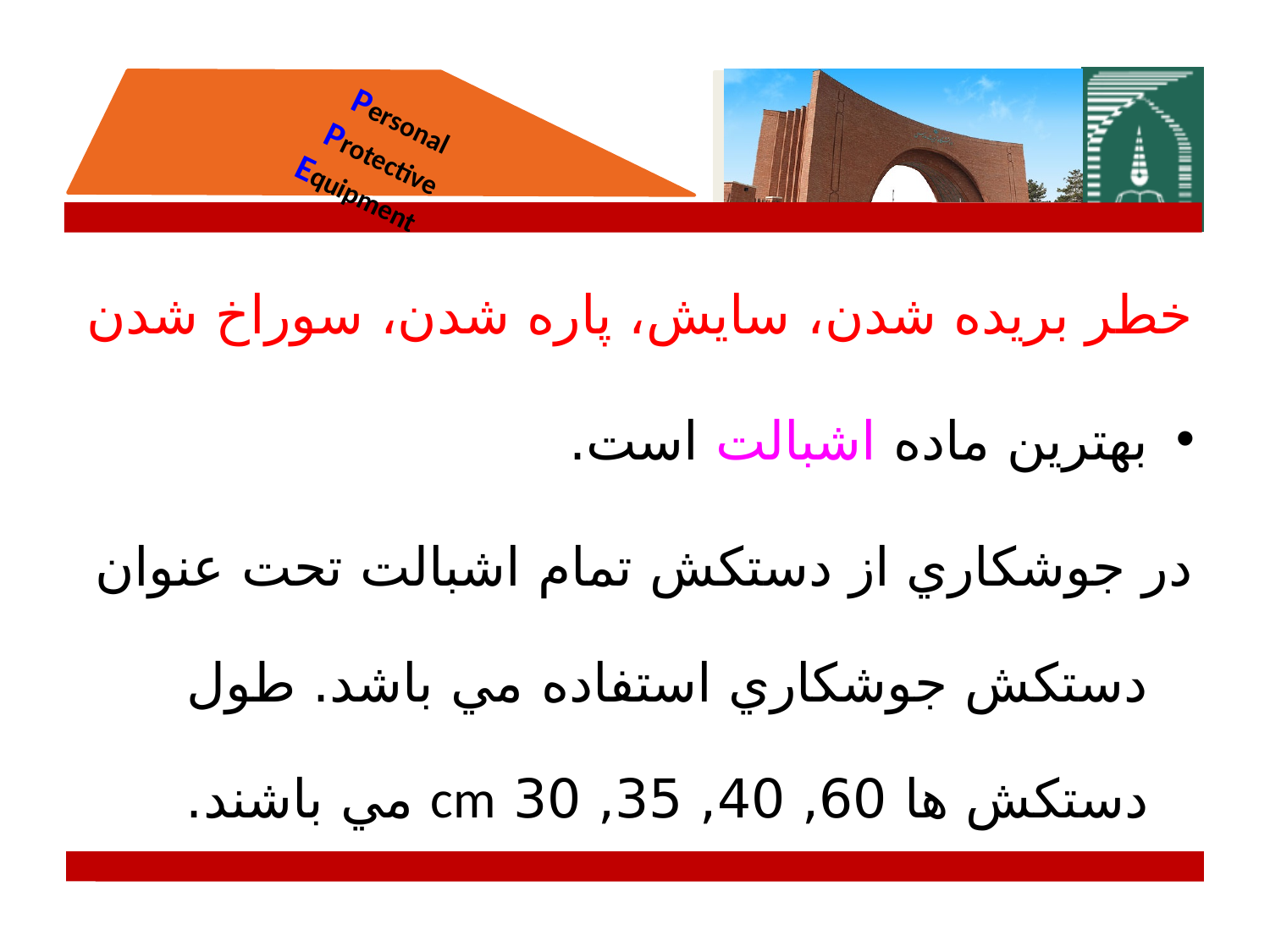

خطر بريده شدن، سايش، پاره شدن، سوراخ شدن
بهترين ماده اشبالت است.
در جوشكاري از دستكش تمام اشبالت تحت عنوان دستكش جوشكاري استفاده مي باشد. طول دستكش ها 60, 40, 35, 30 cm مي باشند.